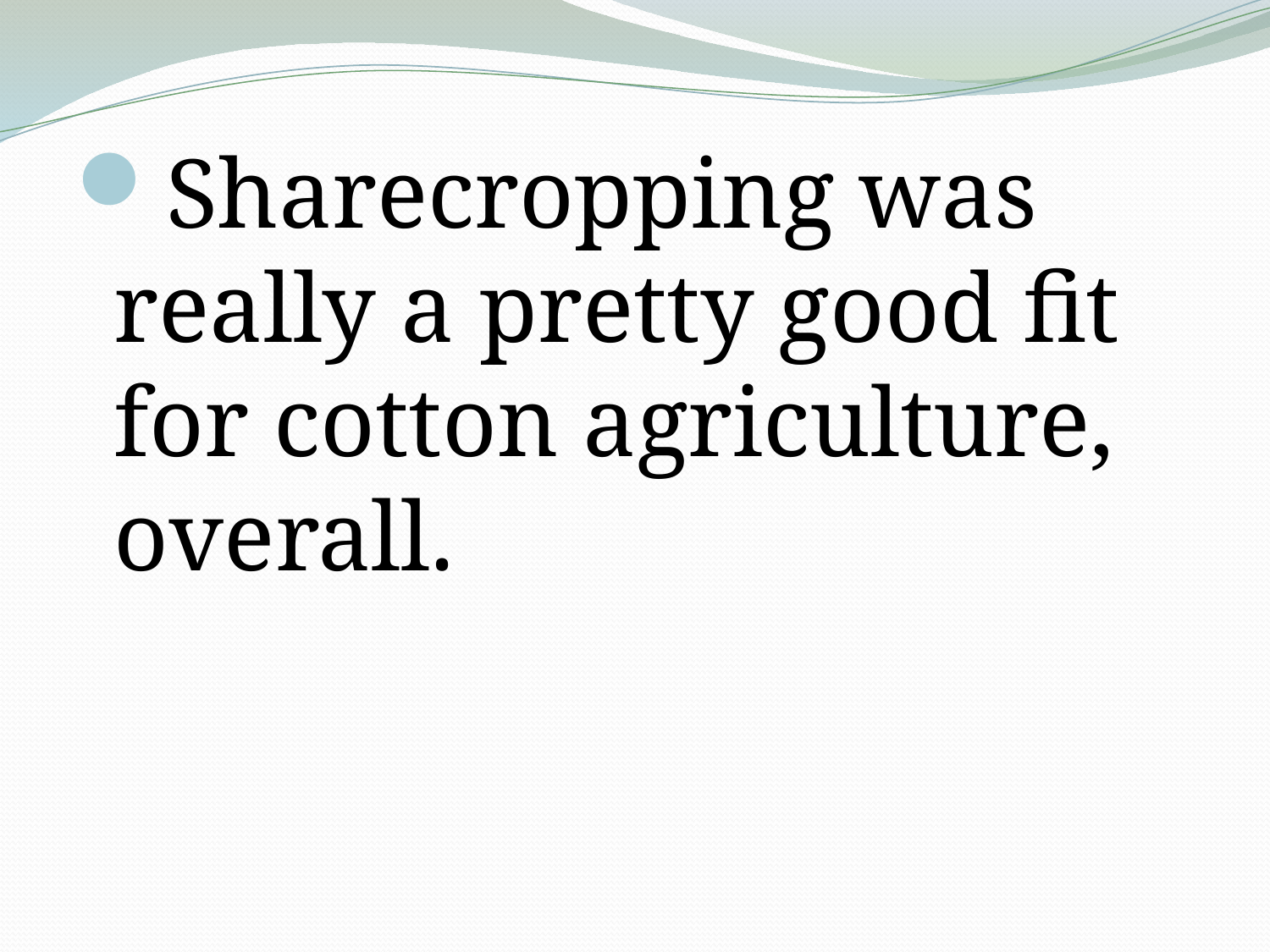

Sharecropping was really a pretty good fit for cotton agriculture, overall.